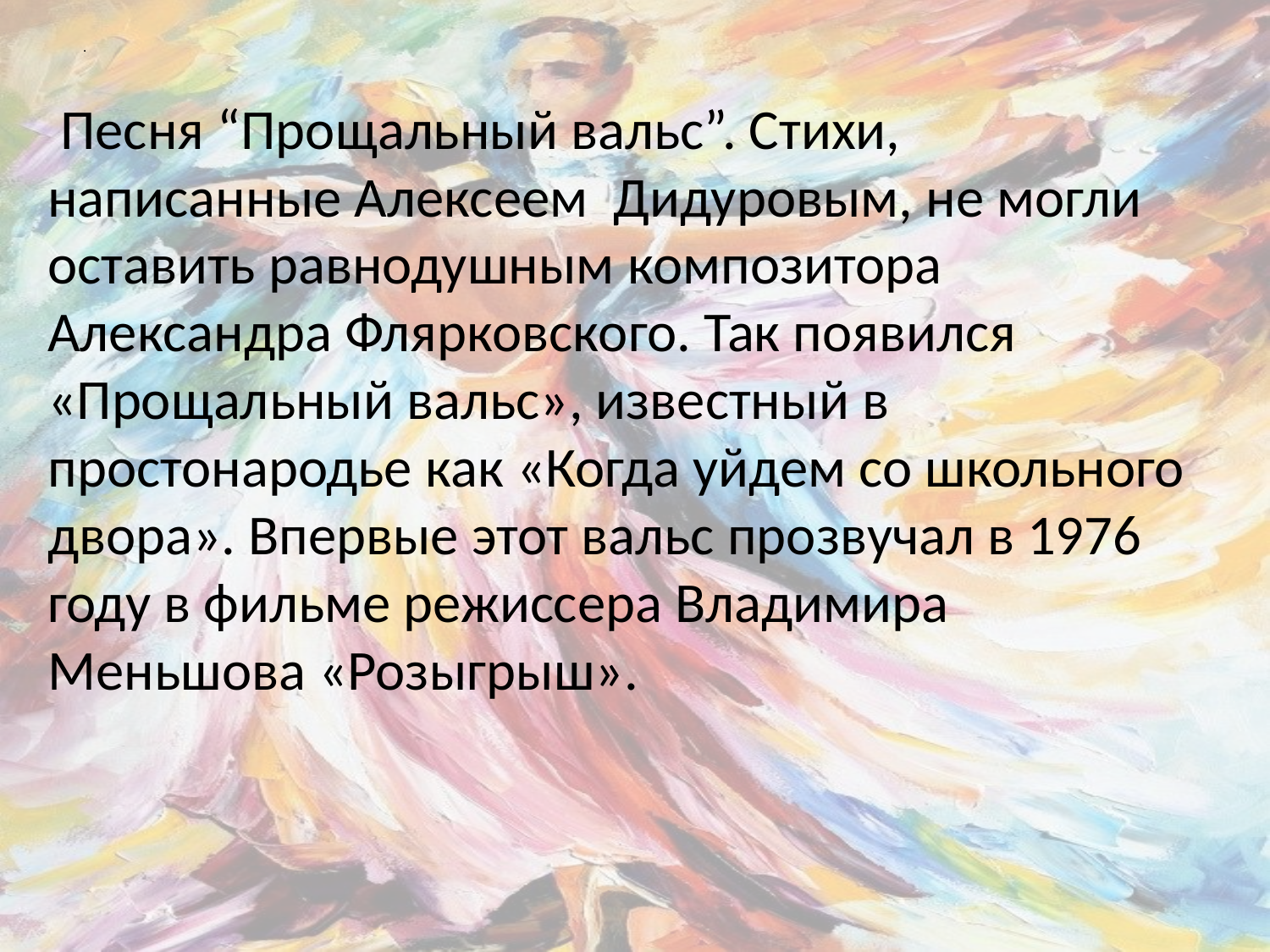

# .
 Песня “Прощальный вальс”. Стихи, написанные Алексеем  Дидуровым, не могли оставить равнодушным композитора Александра Флярковского. Так появился «Прощальный вальс», известный в простонародье как «Когда уйдем со школьного двора». Впервые этот вальс прозвучал в 1976 году в фильме режиссера Владимира Меньшова «Розыгрыш».